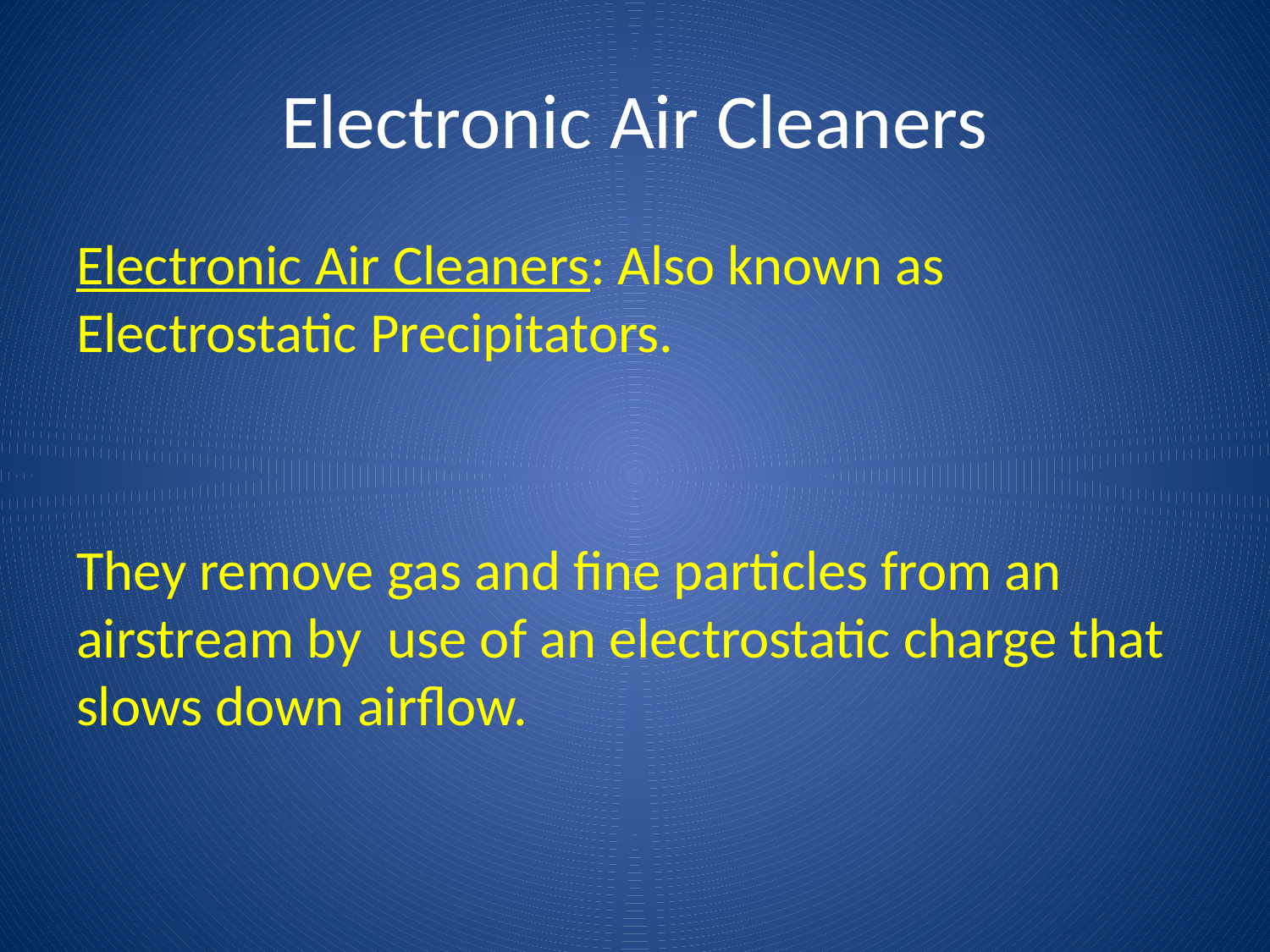

# Electronic Air Cleaners
Electronic Air Cleaners: Also known as Electrostatic Precipitators.

They remove gas and fine particles from an airstream by  use of an electrostatic charge that slows down airflow.